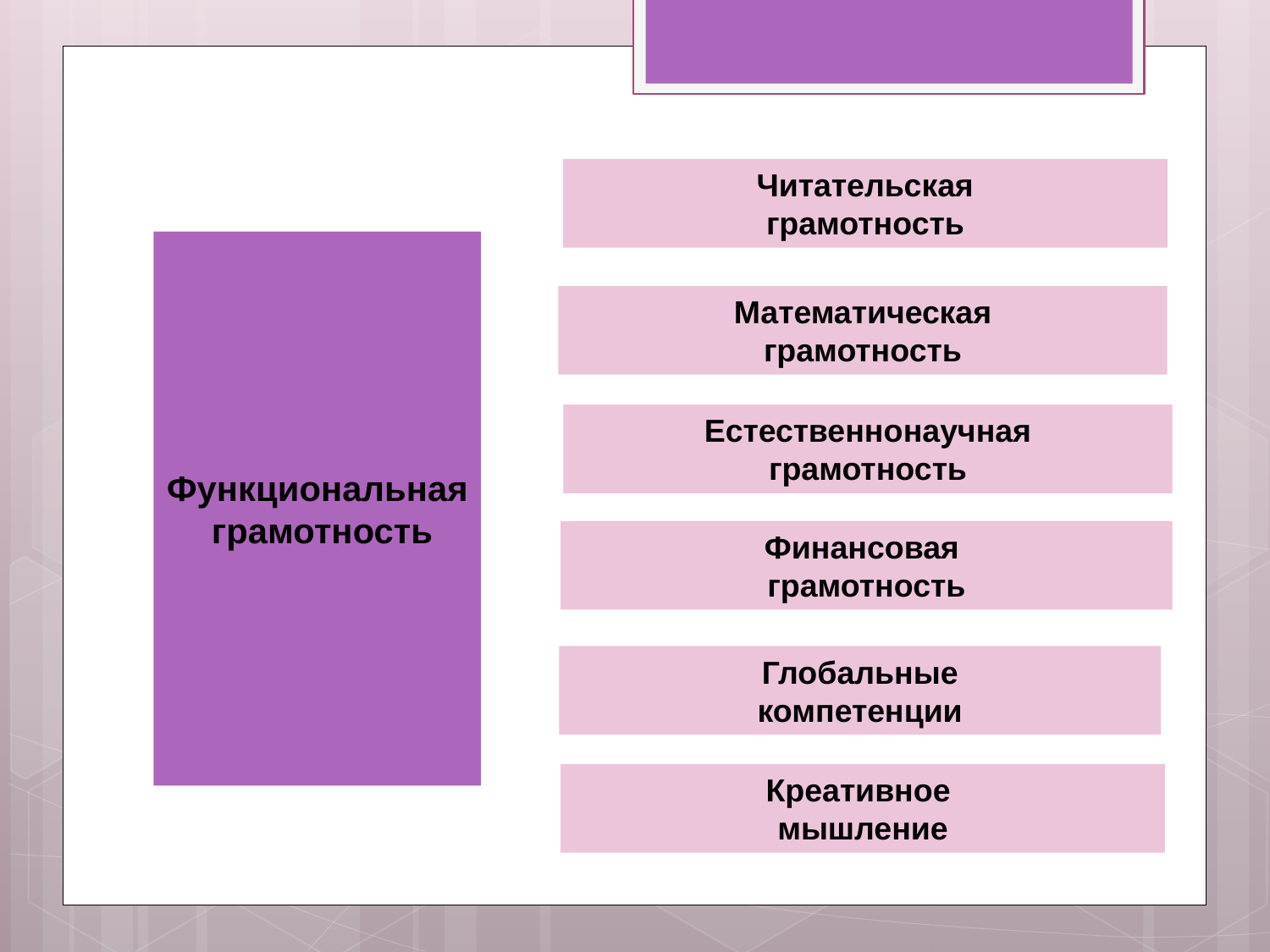

Читательская
грамотность

Функциональная  грамотность

Математическая
грамотность
Естественнонаучная
грамотность
Финансовая
грамотность
Глобальные
компетенции

Креативное
мышление